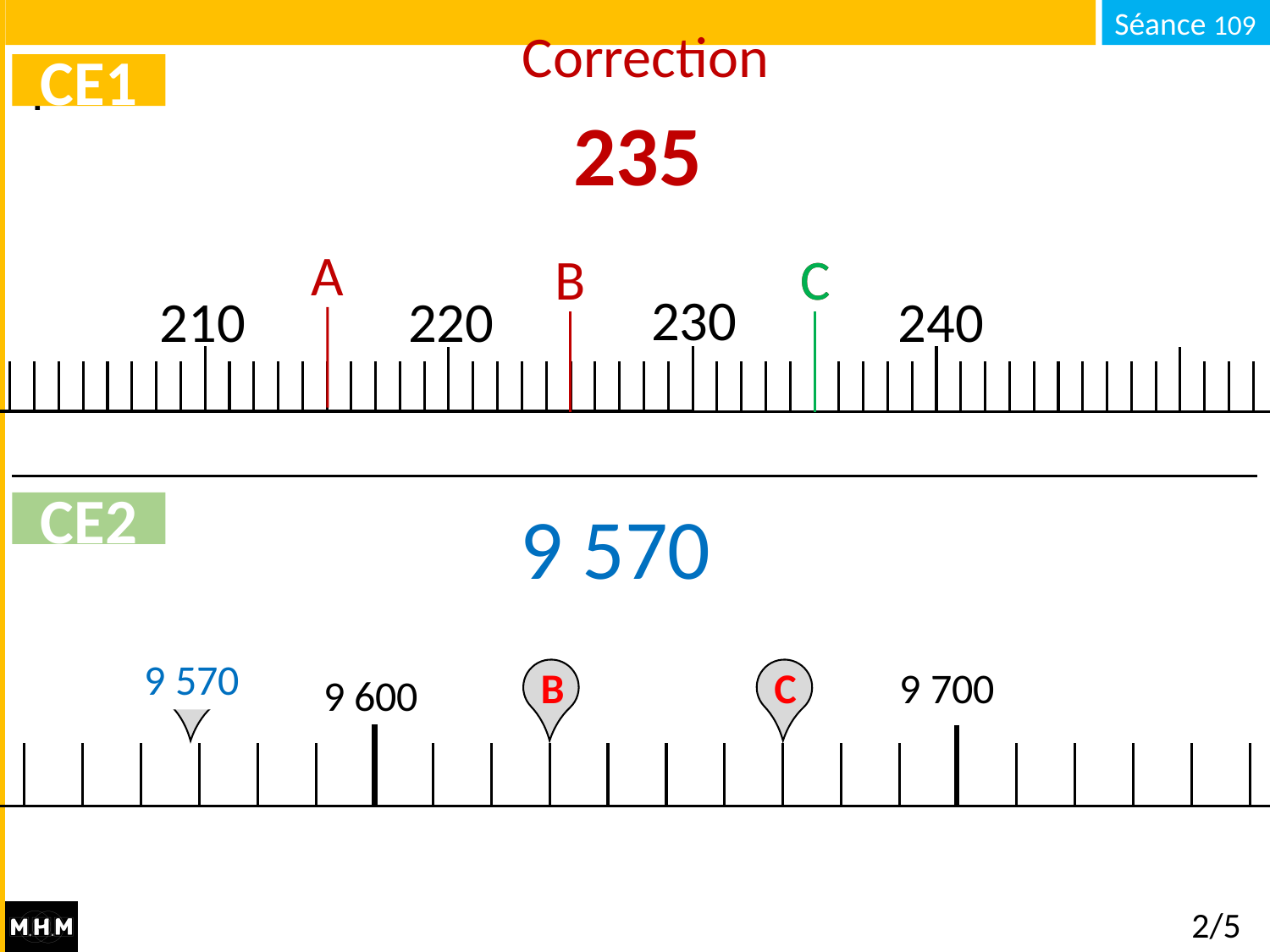

# Correction
CE1
235
A
B
C
C
230
240
210
220
9 570
CE2
9 570
B
C
9 700
A

 9 600
2/5